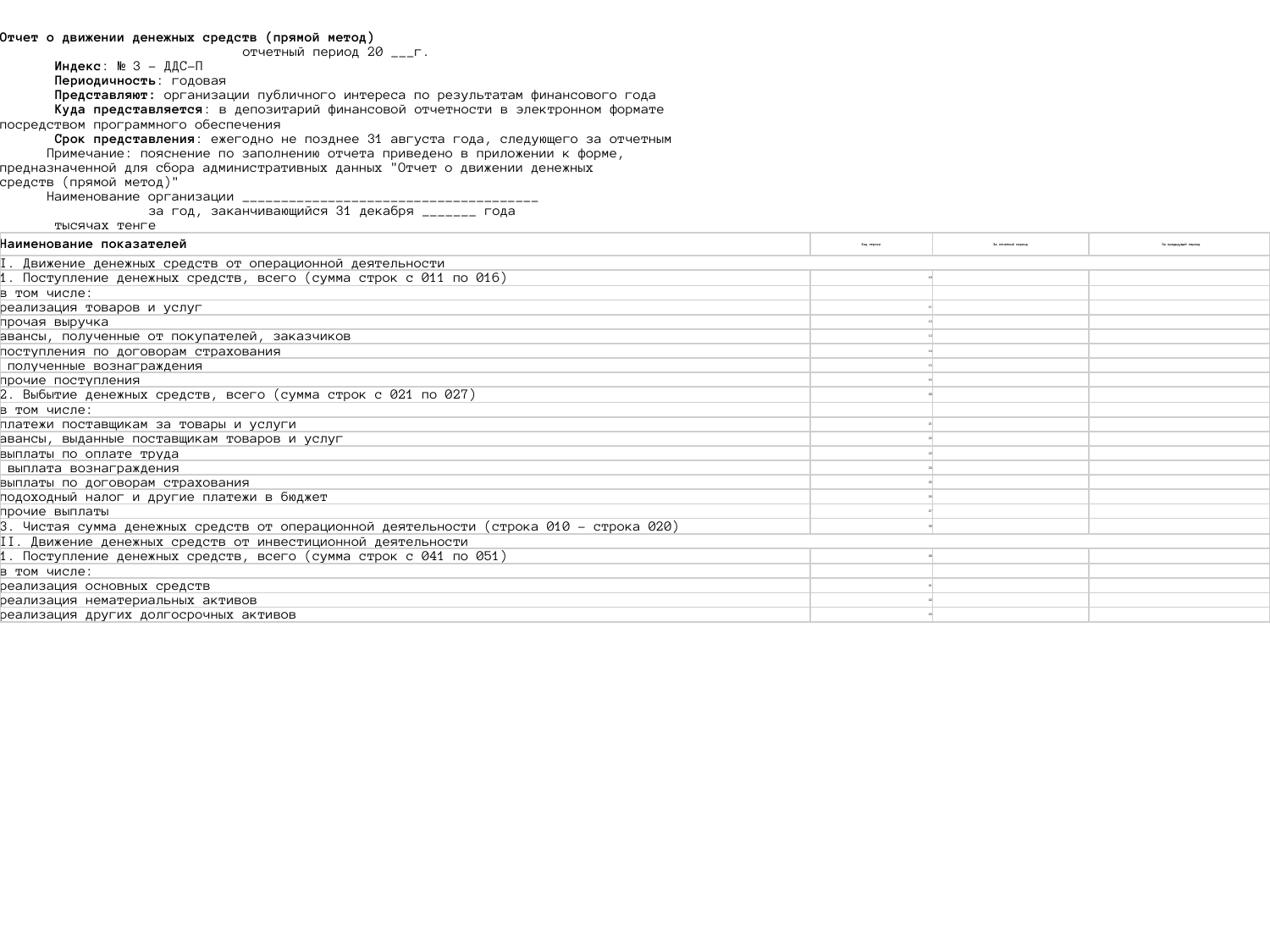

| Отчет о движении денежных средств (прямой метод) |  |  |  |
| --- | --- | --- | --- |
| отчетный период 20 \_\_\_г. |  |  |  |
| Индекс: № 3 - ДДС-П |  |  |  |
| Периодичность: годовая |  |  |  |
| Представляют: организации публичного интереса по результатам финансового года |  |  |  |
| Куда представляется: в депозитарий финансовой отчетности в электронном формате |  |  |  |
| посредством программного обеспечения |  |  |  |
| Срок представления: ежегодно не позднее 31 августа года, следующего за отчетным |  |  |  |
| Примечание: пояснение по заполнению отчета приведено в приложении к форме, |  |  |  |
| предназначенной для сбора административных данных "Отчет о движении денежных |  |  |  |
| средств (прямой метод)" |  |  |  |
| Наименование организации \_\_\_\_\_\_\_\_\_\_\_\_\_\_\_\_\_\_\_\_\_\_\_\_\_\_\_\_\_\_\_\_\_\_\_\_\_\_ |  |  |  |
| за год, заканчивающийся 31 декабря \_\_\_\_\_\_\_ года |  |  |  |
| тысячах тенге |  |  |  |
| Наименование показателей | Код строки | За отчетный период | За предыдущий период |
| I. Движение денежных средств от операционной деятельности |  |  |  |
| 1. Поступление денежных средств, всего (сумма строк с 011 по 016) | 10 |  |  |
| в том числе: |  |  |  |
| реализация товаров и услуг | 11 |  |  |
| прочая выручка | 12 |  |  |
| авансы, полученные от покупателей, заказчиков | 13 |  |  |
| поступления по договорам страхования | 14 |  |  |
| полученные вознаграждения | 15 |  |  |
| прочие поступления | 16 |  |  |
| 2. Выбытие денежных средств, всего (сумма строк с 021 по 027) | 20 |  |  |
| в том числе: |  |  |  |
| платежи поставщикам за товары и услуги | 21 |  |  |
| авансы, выданные поставщикам товаров и услуг | 22 |  |  |
| выплаты по оплате труда | 23 |  |  |
| выплата вознаграждения | 24 |  |  |
| выплаты по договорам страхования | 25 |  |  |
| подоходный налог и другие платежи в бюджет | 26 |  |  |
| прочие выплаты | 27 |  |  |
| 3. Чистая сумма денежных средств от операционной деятельности (строка 010 – строка 020) | 30 |  |  |
| II. Движение денежных средств от инвестиционной деятельности |  |  |  |
| 1. Поступление денежных средств, всего (сумма строк с 041 по 051) | 40 |  |  |
| в том числе: |  |  |  |
| реализация основных средств | 41 |  |  |
| реализация нематериальных активов | 42 |  |  |
| реализация других долгосрочных активов | 43 |  |  |